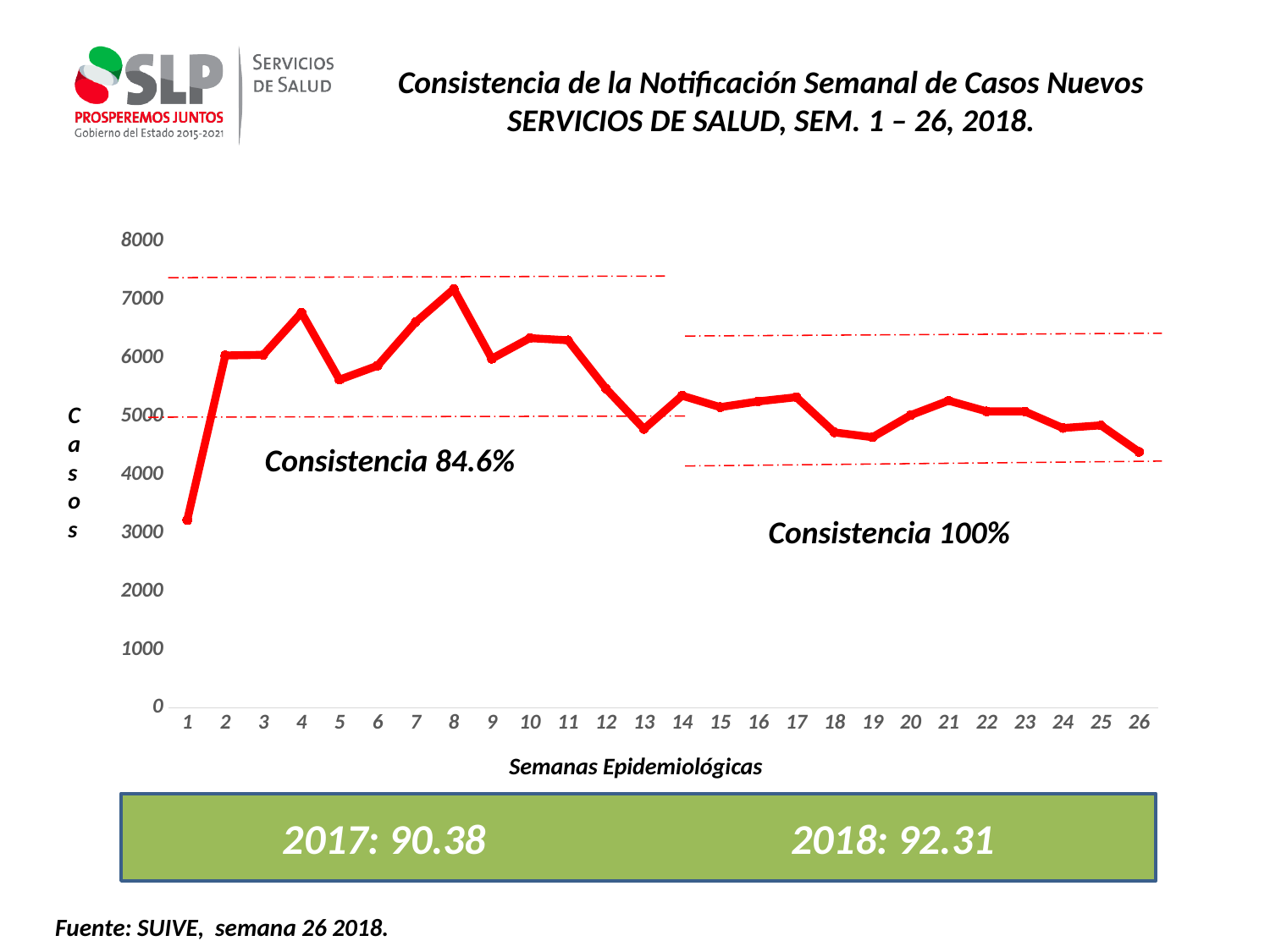

Consistencia de la Notificación Semanal de Casos Nuevos
SERVICIOS DE SALUD, SEM. 1 – 26, 2018.

### Chart

| Category | Serie 1 |
|---|---|
| 1 | 3221.0 |
| 2 | 6046.0 |
| 3 | 6057.0 |
| 4 | 6779.0 |
| 5 | 5630.0 |
| 6 | 5870.0 |
| 7 | 6616.0 |
| 8 | 7183.0 |
| 9 | 5990.0 |
| 10 | 6343.0 |
| 11 | 6306.0 |
| 12 | 5477.0 |
| 13 | 4785.0 |
| 14 | 5356.0 |
| 15 | 5160.0 |
| 16 | 5258.0 |
| 17 | 5330.0 |
| 18 | 4727.0 |
| 19 | 4644.0 |
| 20 | 5022.0 |
| 21 | 5270.0 |
| 22 | 5087.0 |
| 23 | 5086.0 |
| 24 | 4802.0 |
| 25 | 4848.0 |
| 26 | 4393.0 |
Casos
Consistencia 84.6%
Consistencia 100%
Semanas Epidemiológicas
2017: 90.38                                2018: 92.31
Fuente: SUIVE,  semana 26 2018.